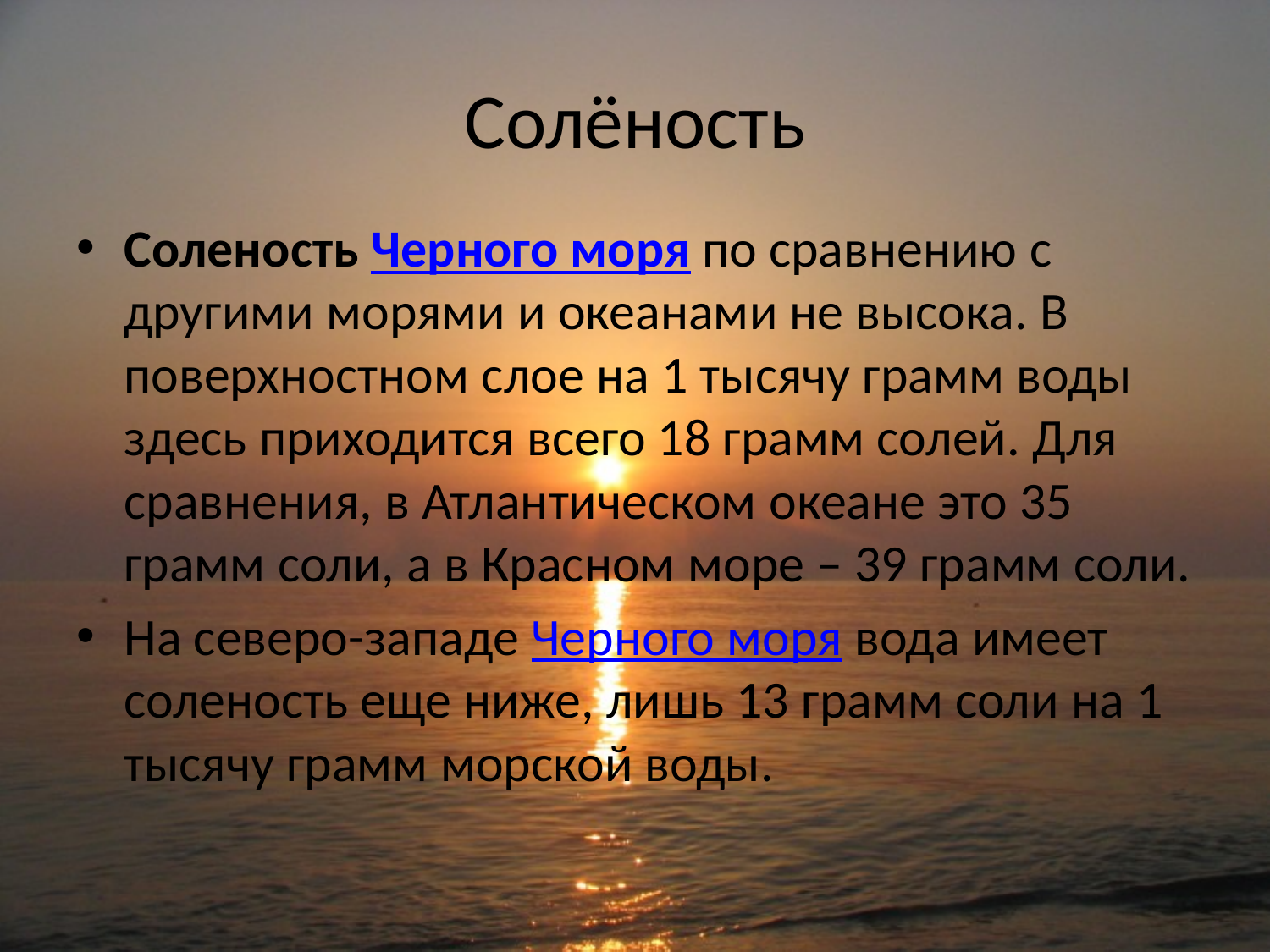

# Солёность
Соленость Черного моря по сравнению с другими морями и океанами не высока. В поверхностном слое на 1 тысячу грамм воды здесь приходится всего 18 грамм солей. Для сравнения, в Атлантическом океане это 35 грамм соли, а в Красном море – 39 грамм соли.
На северо-западе Черного моря вода имеет соленость еще ниже, лишь 13 грамм соли на 1 тысячу грамм морской воды.